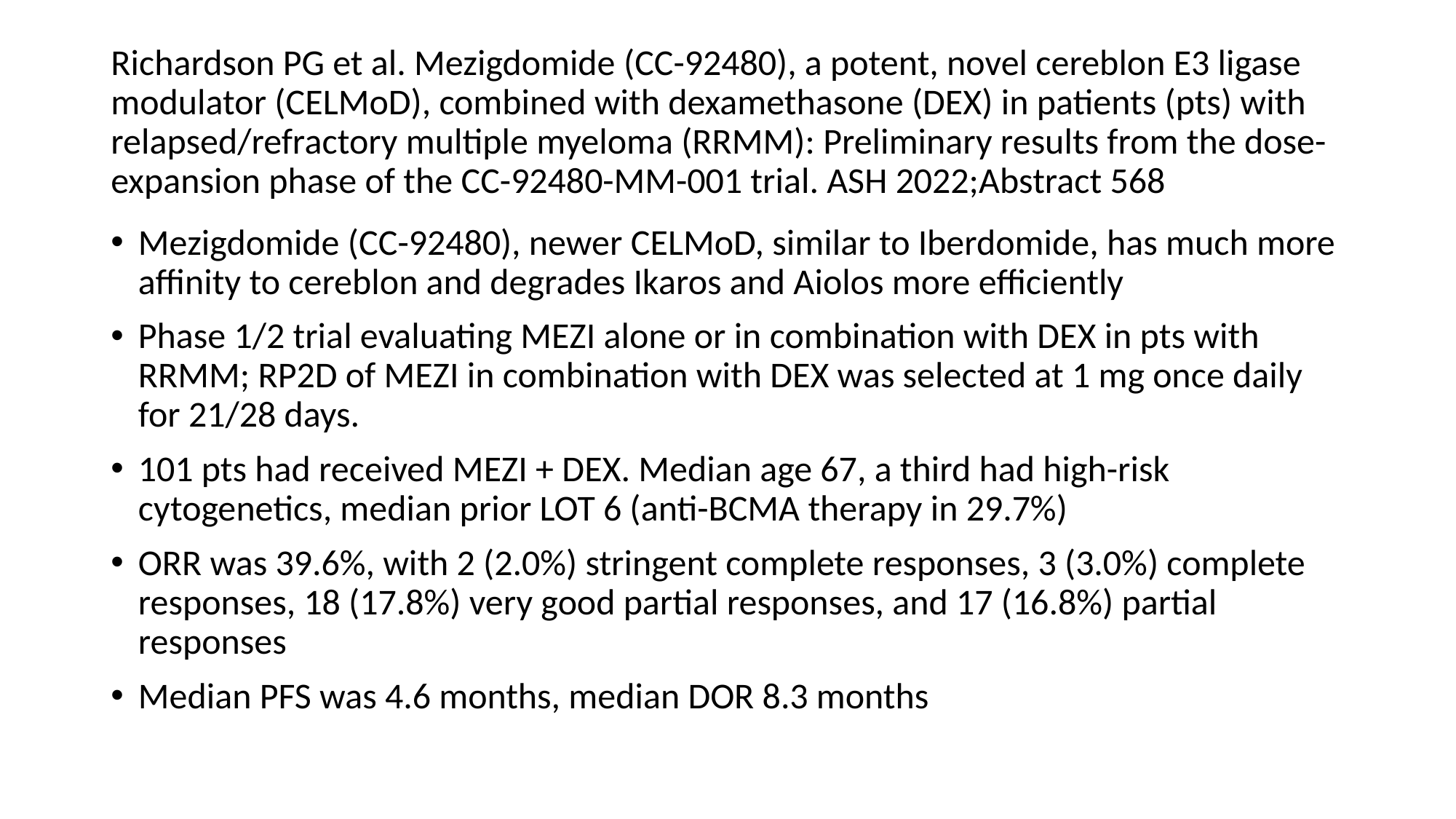

# Richardson PG et al. Mezigdomide (CC-92480), a potent, novel cereblon E3 ligase modulator (CELMoD), combined with dexamethasone (DEX) in patients (pts) with relapsed/refractory multiple myeloma (RRMM): Preliminary results from the dose-expansion phase of the CC-92480-MM-001 trial. ASH 2022;Abstract 568
Mezigdomide (CC-92480), newer CELMoD, similar to Iberdomide, has much more affinity to cereblon and degrades Ikaros and Aiolos more efficiently
Phase 1/2 trial evaluating MEZI alone or in combination with DEX in pts with RRMM; RP2D of MEZI in combination with DEX was selected at 1 mg once daily for 21/28 days.
101 pts had received MEZI + DEX. Median age 67, a third had high-risk cytogenetics, median prior LOT 6 (anti-BCMA therapy in 29.7%)
ORR was 39.6%, with 2 (2.0%) stringent complete responses, 3 (3.0%) complete responses, 18 (17.8%) very good partial responses, and 17 (16.8%) partial responses
Median PFS was 4.6 months, median DOR 8.3 months